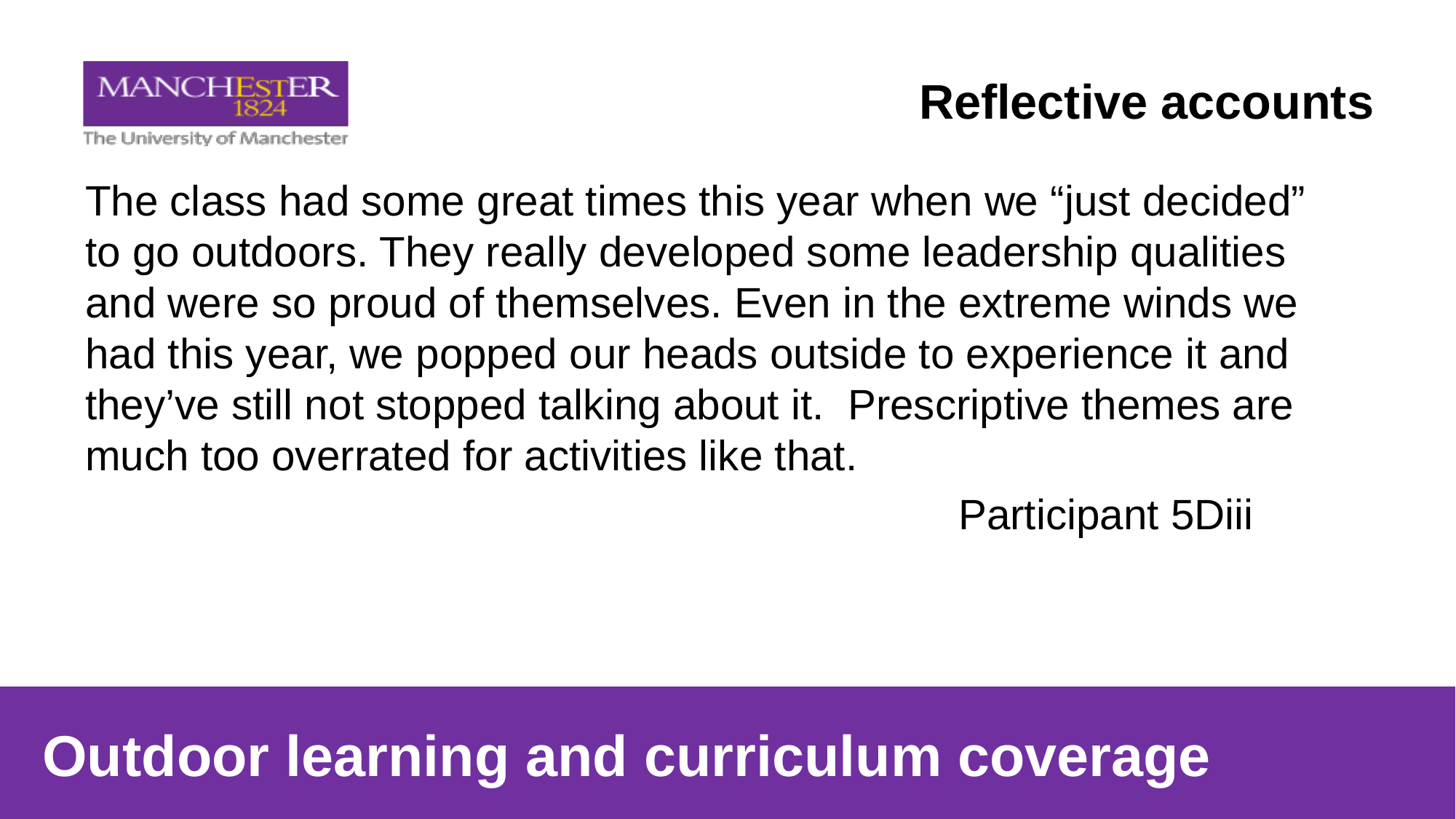

# Reflective accounts
The class had some great times this year when we “just decided” to go outdoors. They really developed some leadership qualities and were so proud of themselves. Even in the extreme winds we had this year, we popped our heads outside to experience it and they’ve still not stopped talking about it.  Prescriptive themes are much too overrated for activities like that.
								Participant 5Diii

Outdoor learning and curriculum coverage